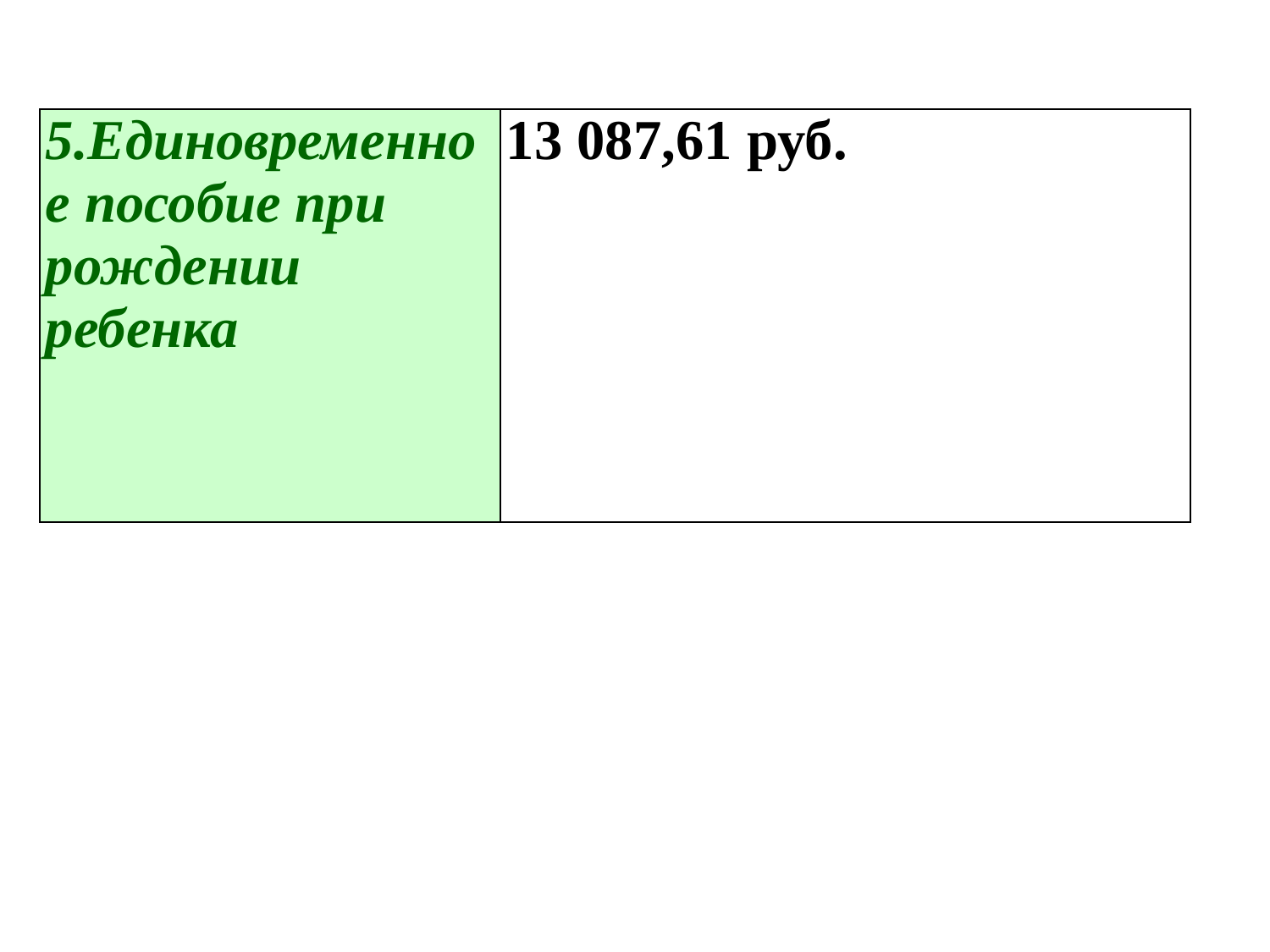

| 5.Единовременное пособие при рождении ребенка | 13 087,61 руб. |
| --- | --- |